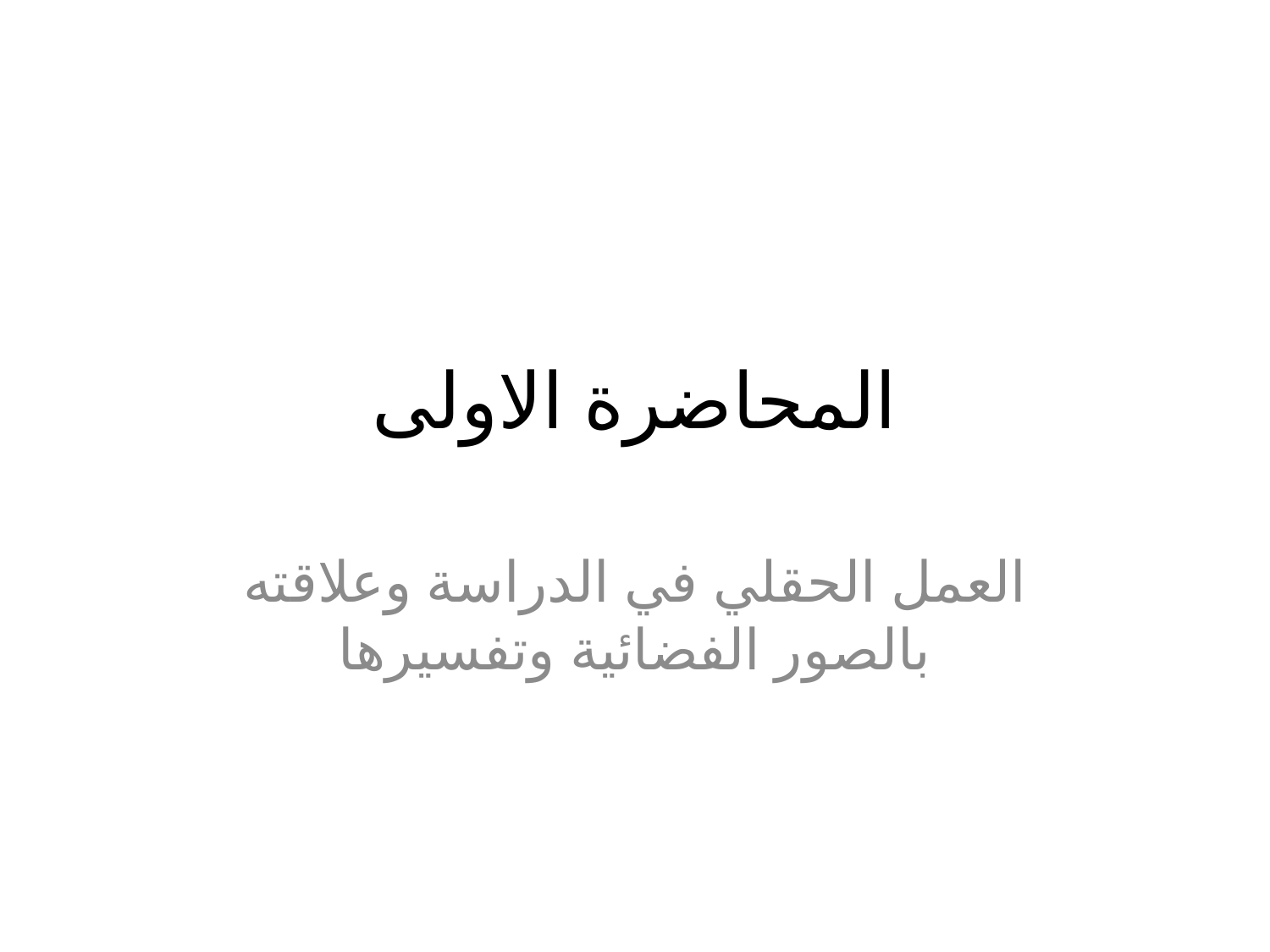

# المحاضرة الاولى
العمل الحقلي في الدراسة وعلاقته بالصور الفضائية وتفسيرها